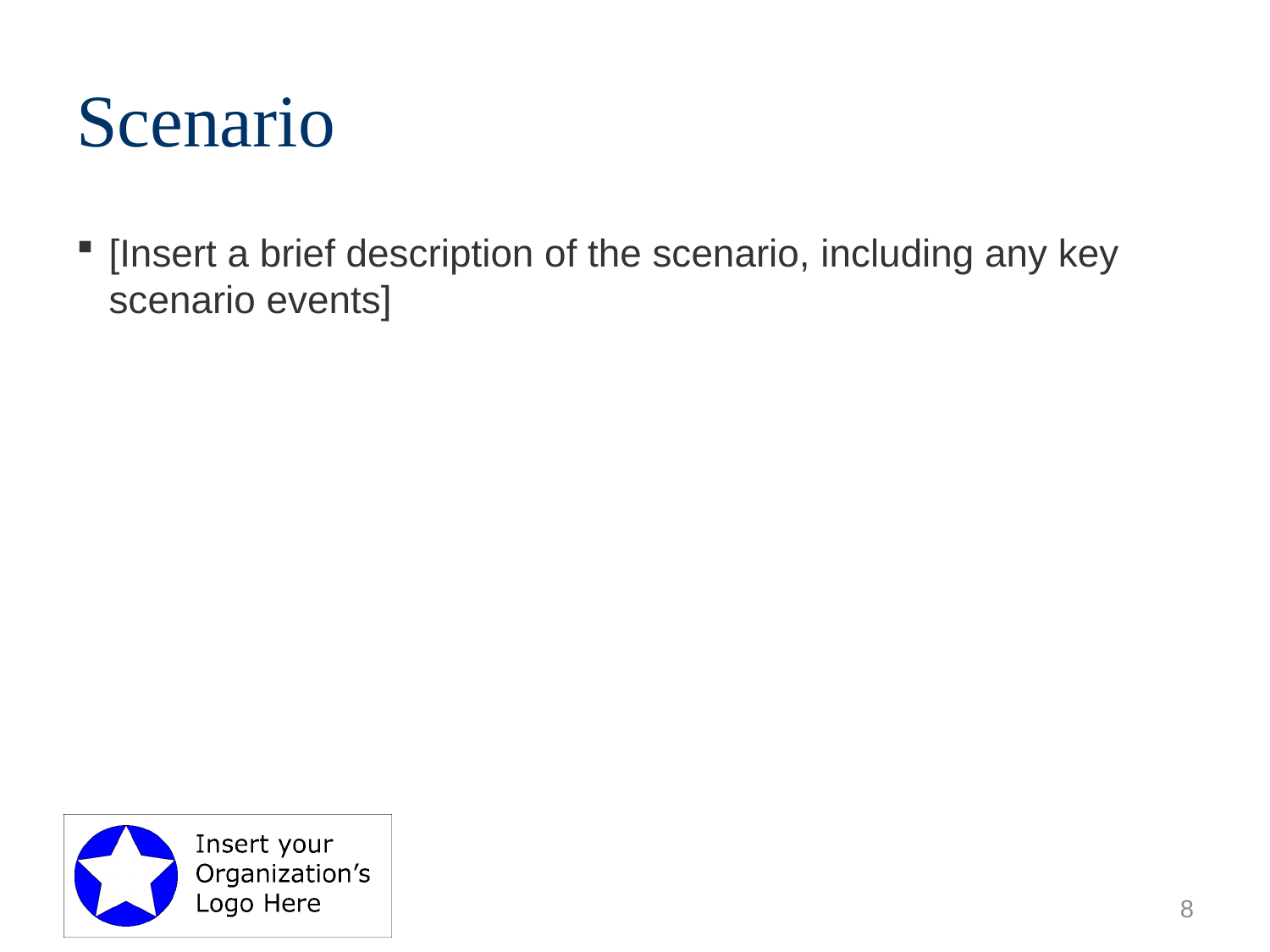

# Scenario
[Insert a brief description of the scenario, including any key scenario events]
8